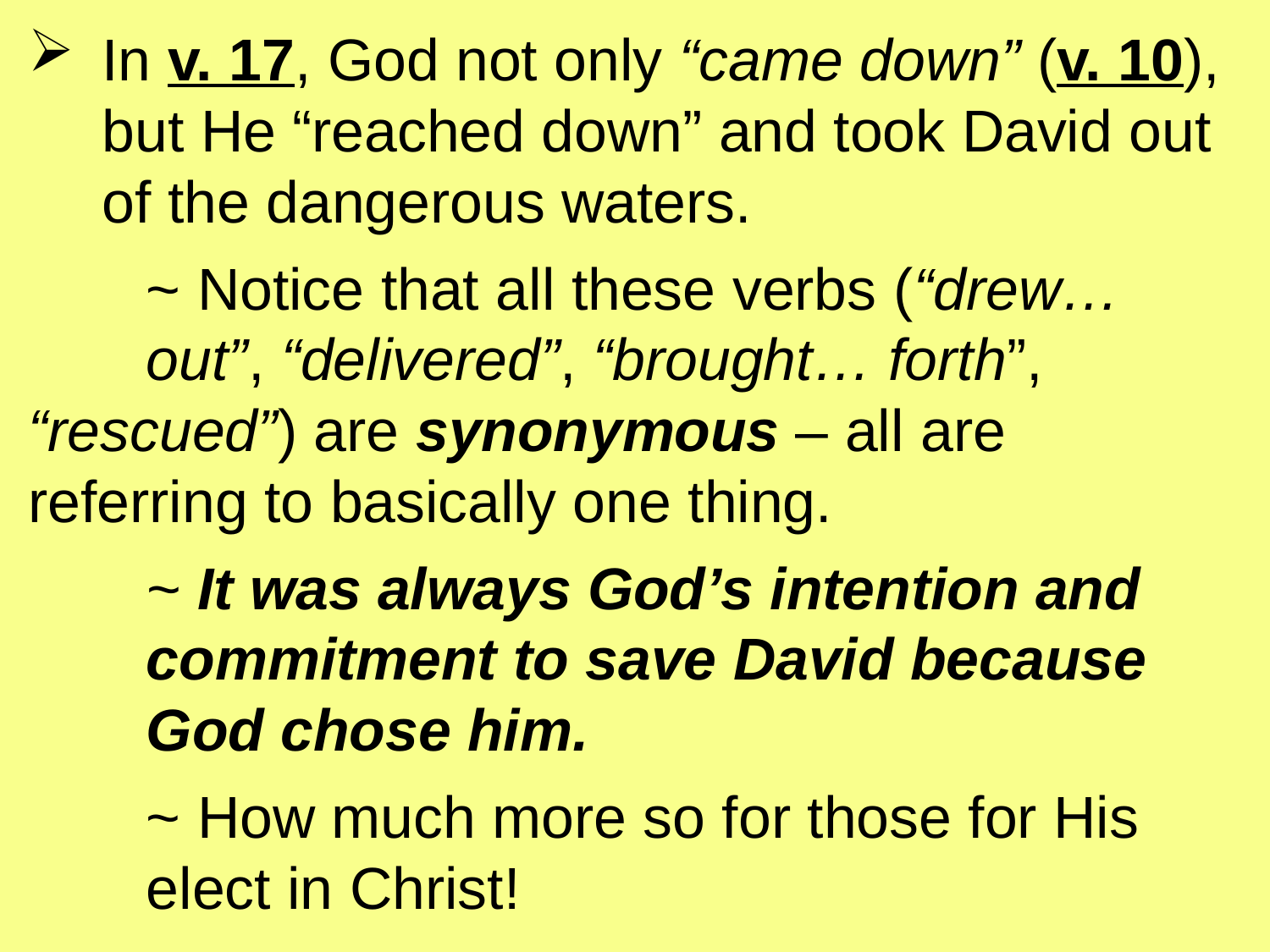

In v. 17, God not only “came down” (v. 10), but He “reached down” and took David out of the dangerous waters.
		~ Notice that all these verbs (“drew… 					out”, “delivered”, “brought… forth”, 						“rescued”) are synonymous – all are 					referring to basically one thing.
		~ It was always God’s intention and 					commitment to save David because 				God chose him.
		~ How much more so for those for His 					elect in Christ!